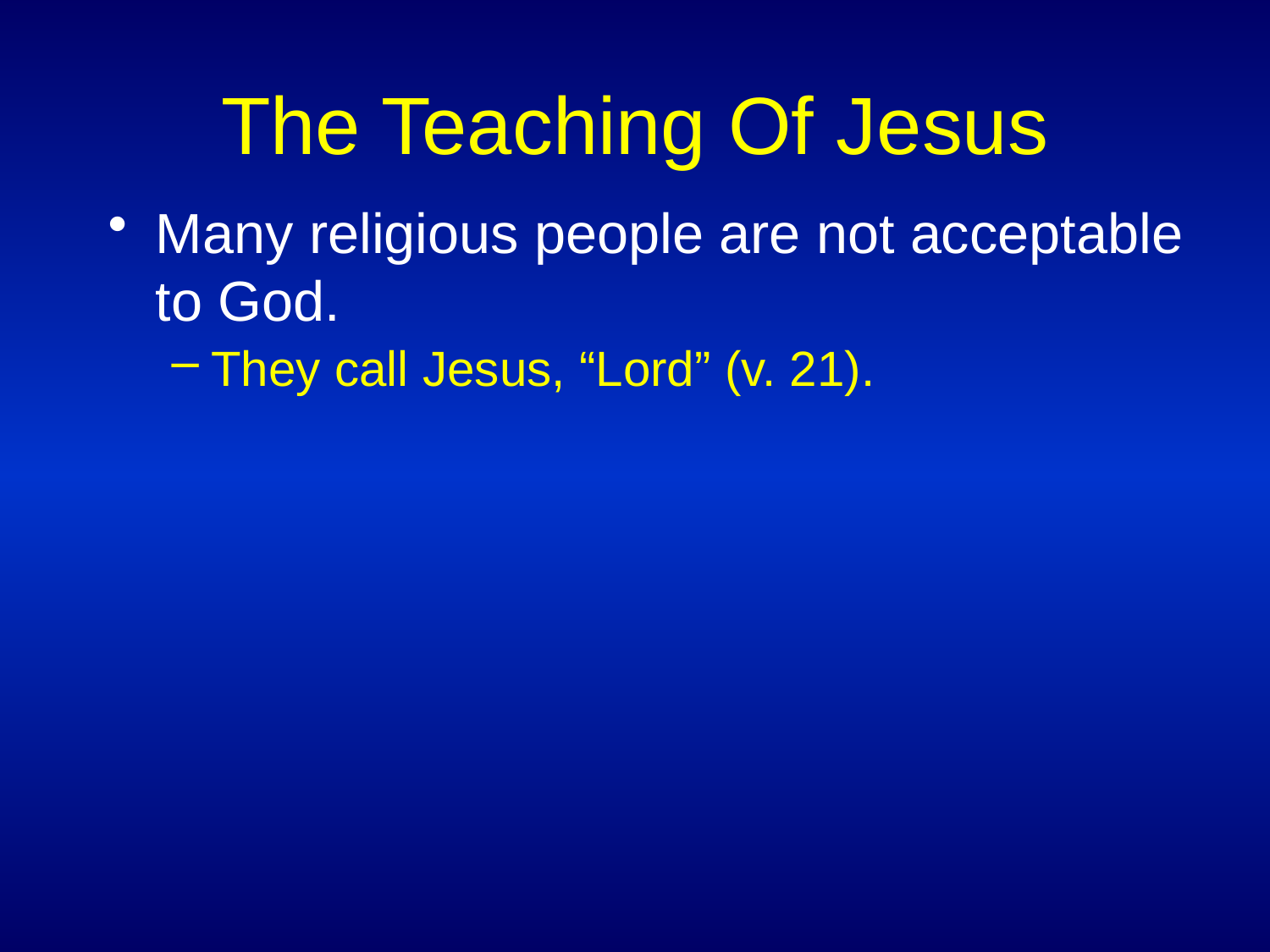

# The Teaching Of Jesus
Many religious people are not acceptable to God.
They call Jesus, “Lord” (v. 21).